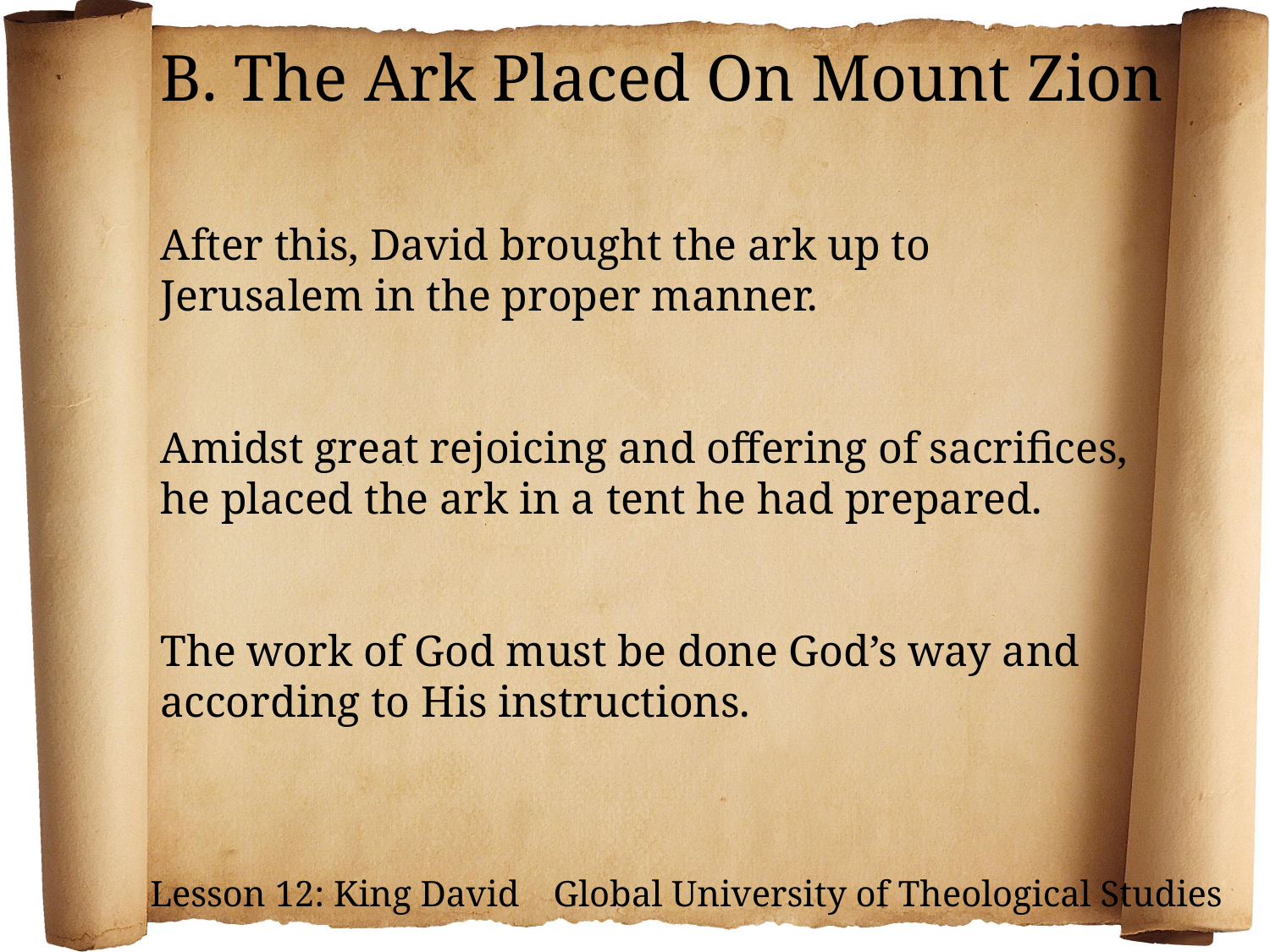

B. The Ark Placed On Mount Zion
After this, David brought the ark up to Jerusalem in the proper manner.

Amidst great rejoicing and offering of sacrifices, he placed the ark in a tent he had prepared.

The work of God must be done God’s way and according to His instructions.
Lesson 12: King David    Global University of Theological Studies